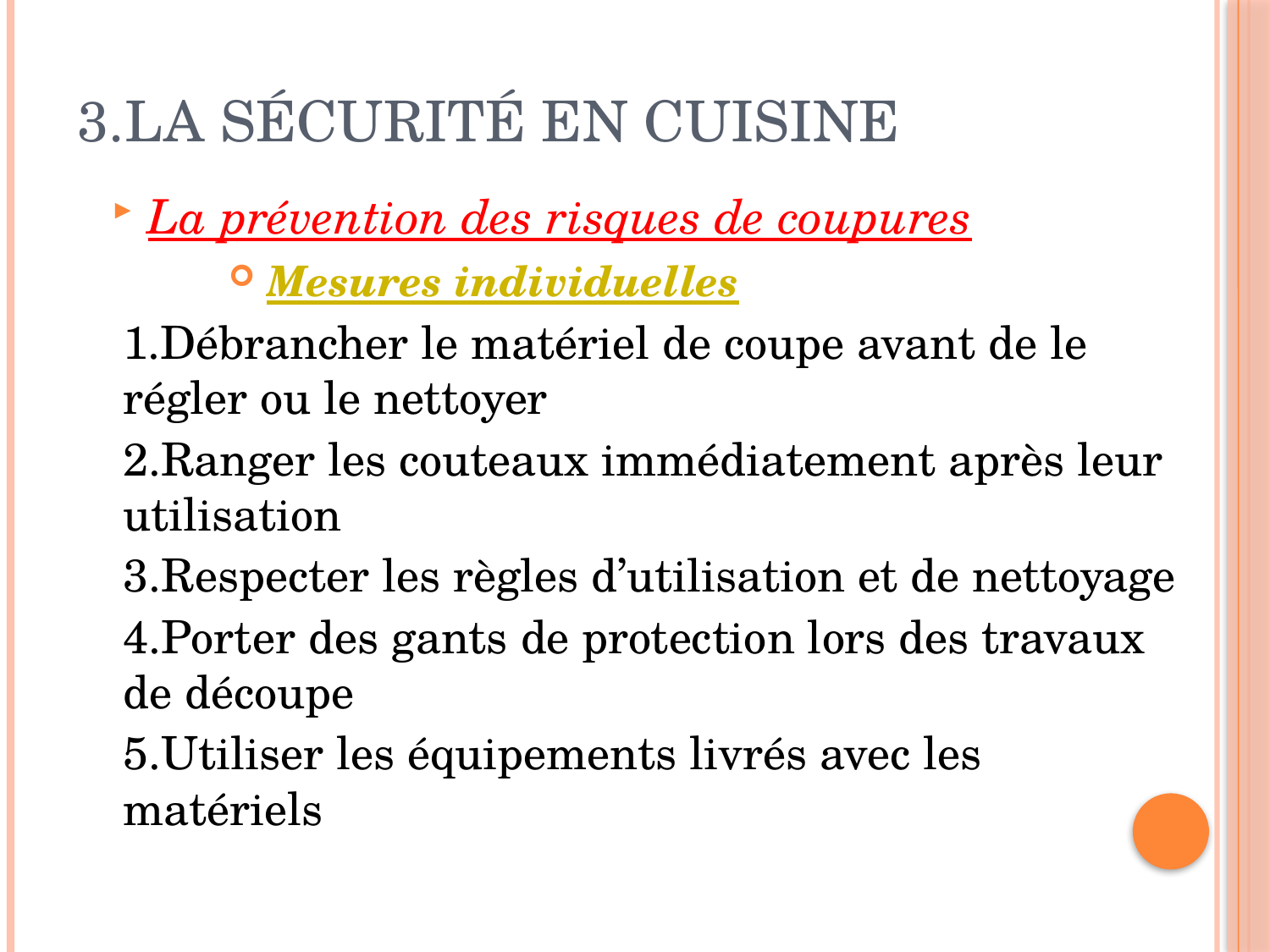

# 3.La sécurité en cuisine
La prévention des risques de coupures
Mesures individuelles
		1.Débrancher le matériel de coupe avant de le régler ou le nettoyer
		2.Ranger les couteaux immédiatement après leur utilisation
		3.Respecter les règles d’utilisation et de nettoyage
		4.Porter des gants de protection lors des travaux de découpe
		5.Utiliser les équipements livrés avec les matériels